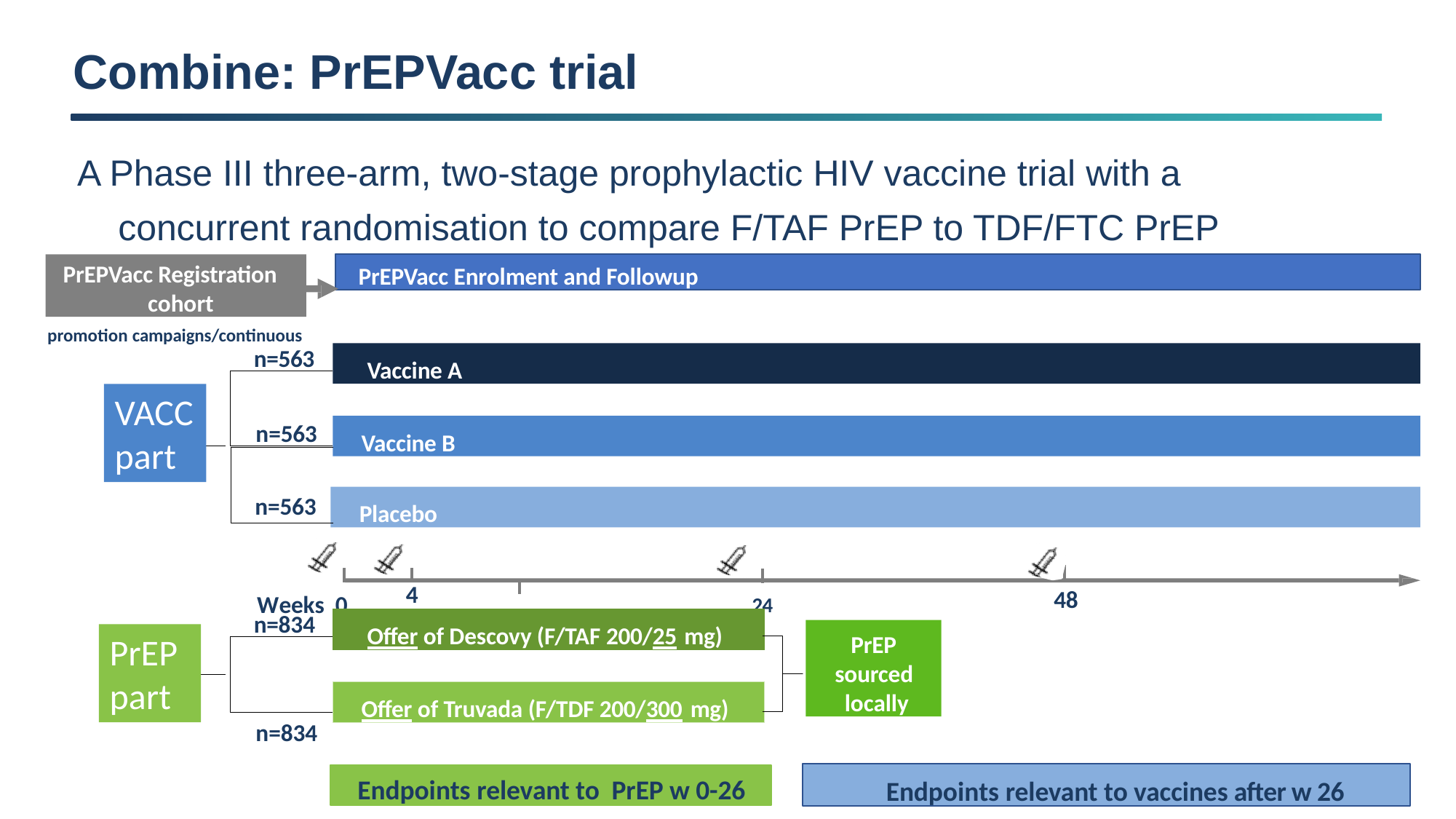

# Combine: PrEPVacc trial
A Phase III three-arm, two-stage prophylactic HIV vaccine trial with a concurrent randomisation to compare F/TAF PrEP to TDF/FTC PrEP
PrEPVacc Enrolment and Followup
PrEPVacc Registration cohort

PrEPVacc Registration cohort
m5-30
promotion campaigns/continuous
n=563
Vaccine A

VACC part
Vaccine B
n=563

Placebo
n=563

Weeks  0		24
4

48
n=834
Offer of Descovy (F/TAF 200/25 mg)
PrEP
sourced  locally
PrEP part

Offer of Truvada (F/TDF 200/300 mg)
n=834
Endpoints relevant to vaccines after w 26
Endpoints relevant to  PrEP w 0-26
11